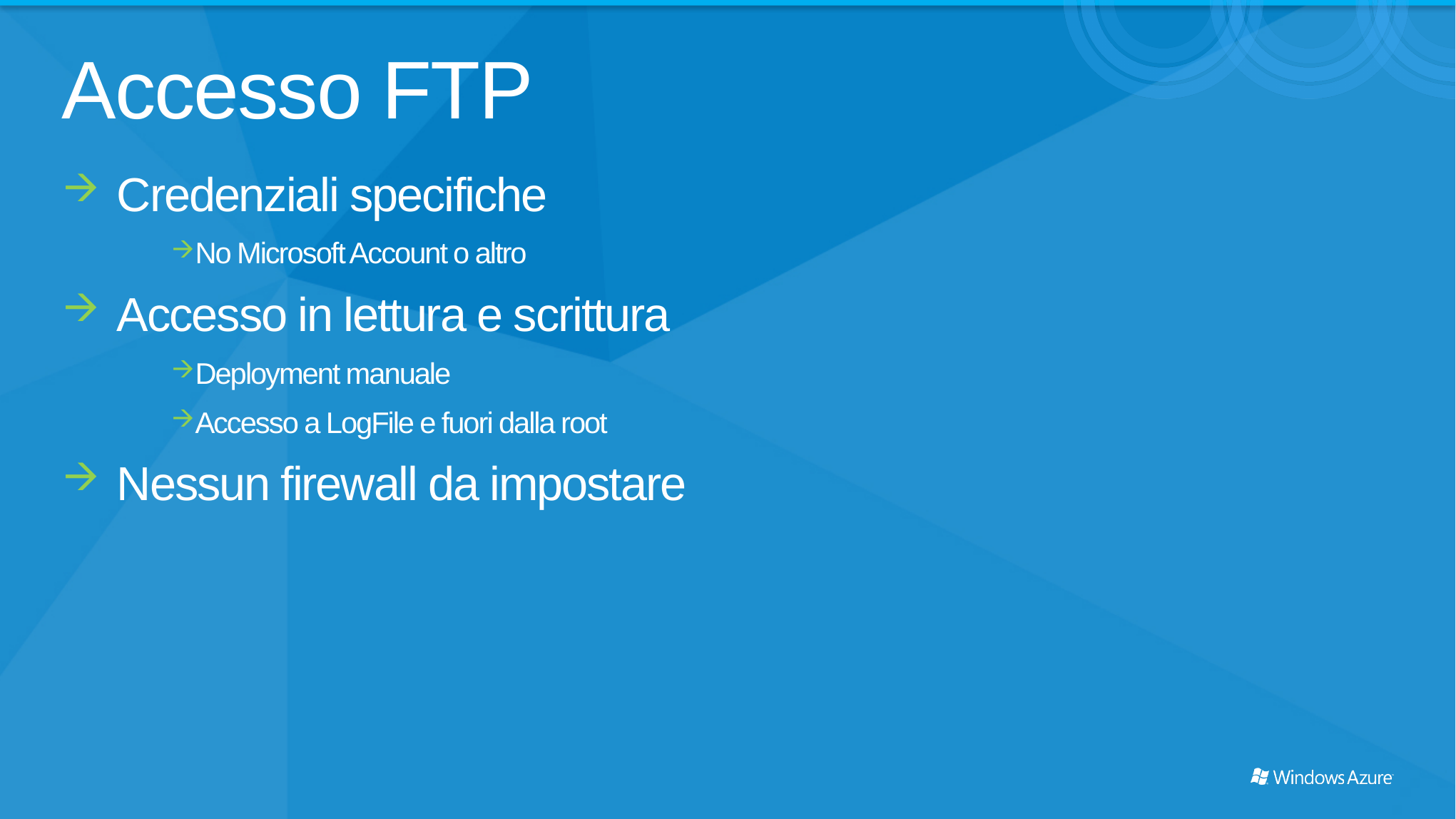

# Accesso FTP
Credenziali specifiche
No Microsoft Account o altro
Accesso in lettura e scrittura
Deployment manuale
Accesso a LogFile e fuori dalla root
Nessun firewall da impostare